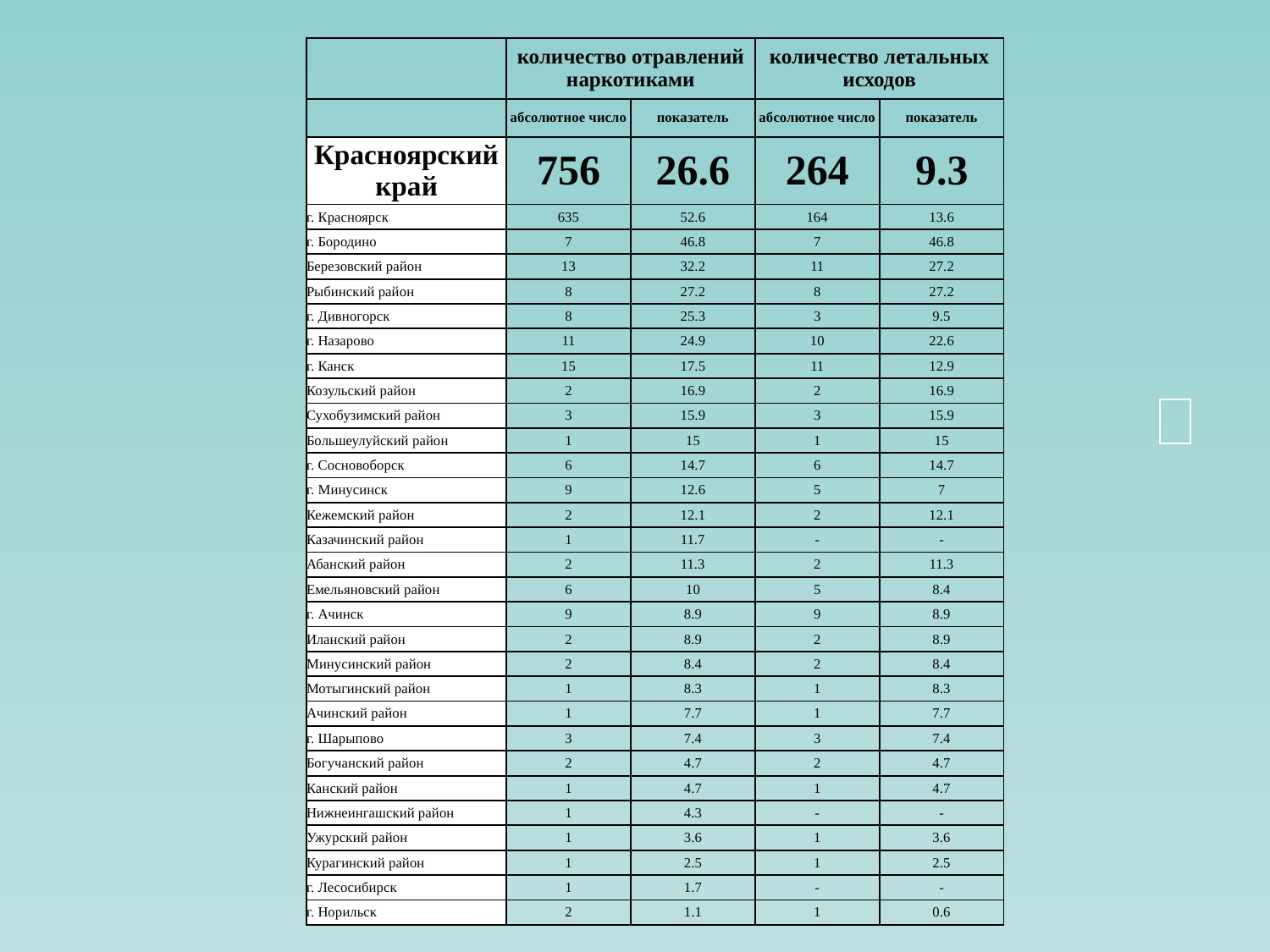

#
|  | количество отравлений наркотиками |  | количество летальных исходов |  |
| --- | --- | --- | --- | --- |
|  | абсолютное число | показатель | абсолютное число | показатель |
| Красноярский край | 756 | 26.6 | 264 | 9.3 |
| г. Красноярск | 635 | 52.6 | 164 | 13.6 |
| г. Бородино | 7 | 46.8 | 7 | 46.8 |
| Березовский район | 13 | 32.2 | 11 | 27.2 |
| Рыбинский район | 8 | 27.2 | 8 | 27.2 |
| г. Дивногорск | 8 | 25.3 | 3 | 9.5 |
| г. Назарово | 11 | 24.9 | 10 | 22.6 |
| г. Канск | 15 | 17.5 | 11 | 12.9 |
| Козульский район | 2 | 16.9 | 2 | 16.9 |
| Сухобузимский район | 3 | 15.9 | 3 | 15.9 |
| Большеулуйский район | 1 | 15 | 1 | 15 |
| г. Сосновоборск | 6 | 14.7 | 6 | 14.7 |
| г. Минусинск | 9 | 12.6 | 5 | 7 |
| Кежемский район | 2 | 12.1 | 2 | 12.1 |
| Казачинский район | 1 | 11.7 | - | - |
| Абанский район | 2 | 11.3 | 2 | 11.3 |
| Емельяновский район | 6 | 10 | 5 | 8.4 |
| г. Ачинск | 9 | 8.9 | 9 | 8.9 |
| Иланский район | 2 | 8.9 | 2 | 8.9 |
| Минусинский район | 2 | 8.4 | 2 | 8.4 |
| Мотыгинский район | 1 | 8.3 | 1 | 8.3 |
| Ачинский район | 1 | 7.7 | 1 | 7.7 |
| г. Шарыпово | 3 | 7.4 | 3 | 7.4 |
| Богучанский район | 2 | 4.7 | 2 | 4.7 |
| Канский район | 1 | 4.7 | 1 | 4.7 |
| Нижнеингашский район | 1 | 4.3 | - | - |
| Ужурский район | 1 | 3.6 | 1 | 3.6 |
| Курагинский район | 1 | 2.5 | 1 | 2.5 |
| г. Лесосибирск | 1 | 1.7 | - | - |
| г. Норильск | 2 | 1.1 | 1 | 0.6 |
|  |
| --- |